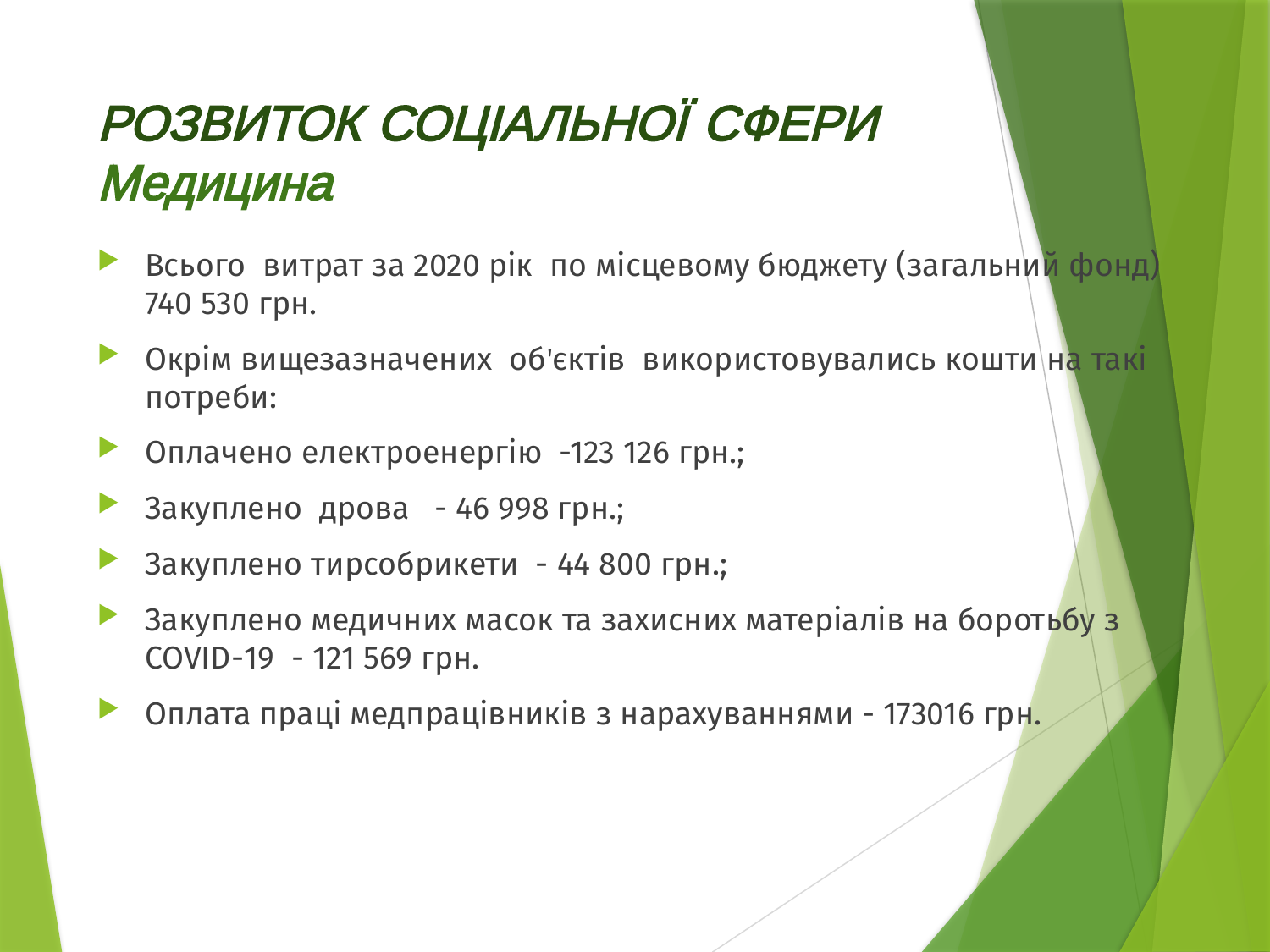

# РОЗВИТОК СОЦІАЛЬНОЇ СФЕРИ Медицина
Всього  витрат за 2020 рік  по місцевому бюджету (загальний фонд) 740 530 грн.
Окрім вищезазначених  об'єктів  використовувались кошти на такі потреби:
Оплачено електроенергію  -123 126 грн.;
Закуплено  дрова   - 46 998 грн.;
Закуплено тирсобрикети  - 44 800 грн.;
Закуплено медичних масок та захисних матеріалів на боротьбу з COVID-19  - 121 569 грн.
Оплата праці медпрацівників з нарахуваннями - 173016 грн.